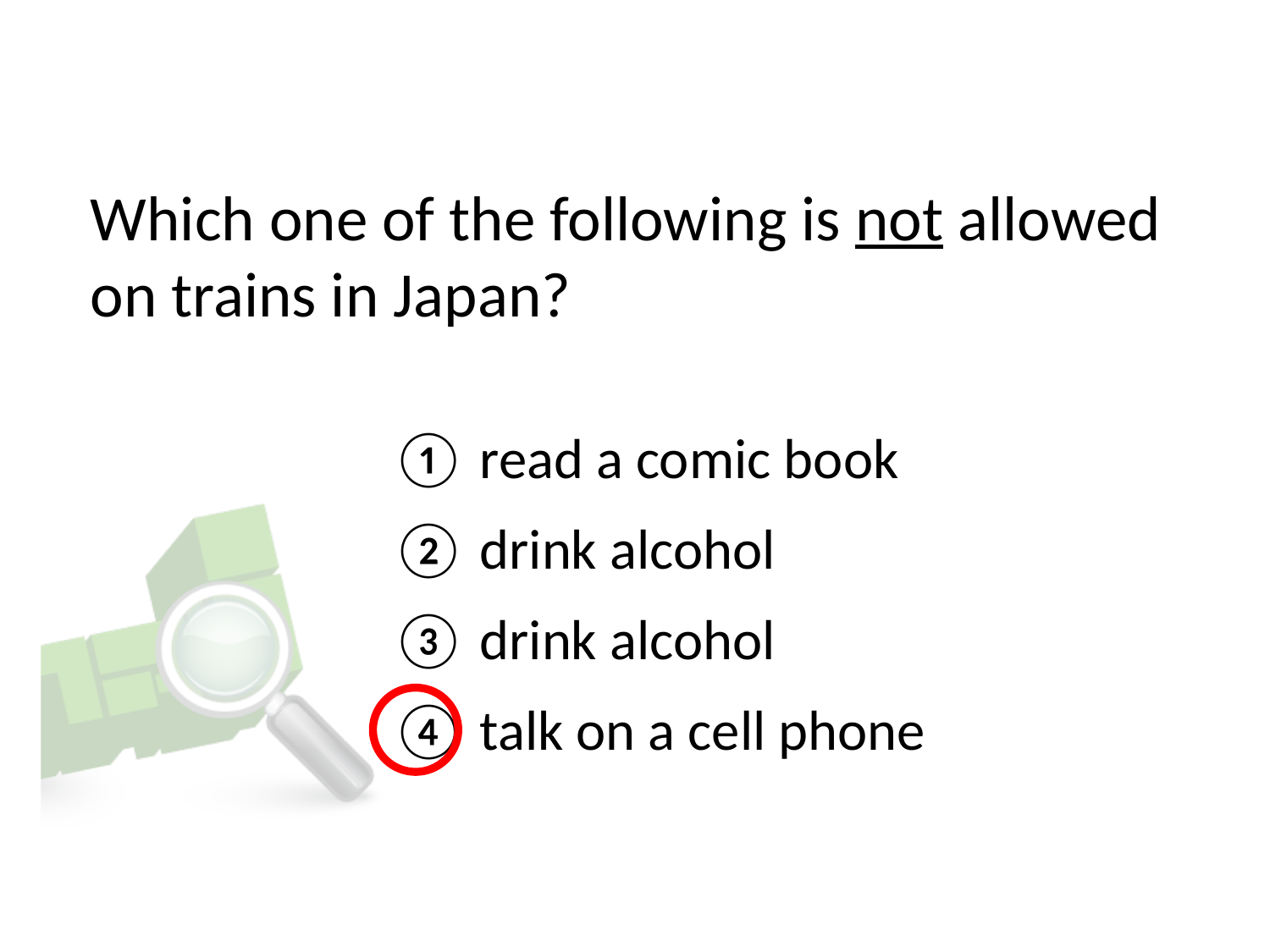

# Which one of the following is not allowed on trains in Japan?
① read a comic book
② drink alcohol
③ drink alcohol
④ talk on a cell phone